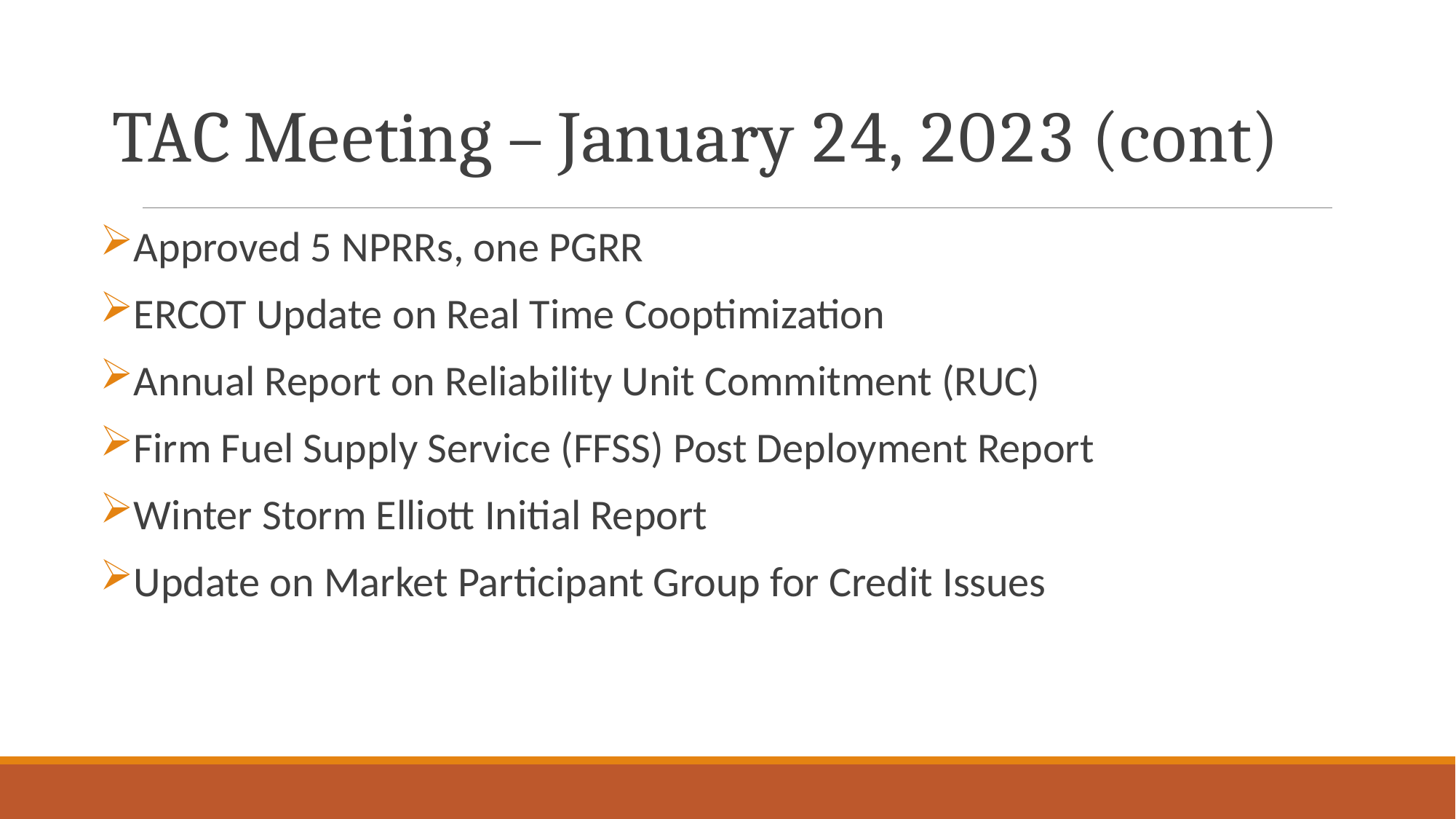

# TAC Meeting – January 24, 2023 (cont)
Approved 5 NPRRs, one PGRR
ERCOT Update on Real Time Cooptimization
Annual Report on Reliability Unit Commitment (RUC)
Firm Fuel Supply Service (FFSS) Post Deployment Report
Winter Storm Elliott Initial Report
Update on Market Participant Group for Credit Issues